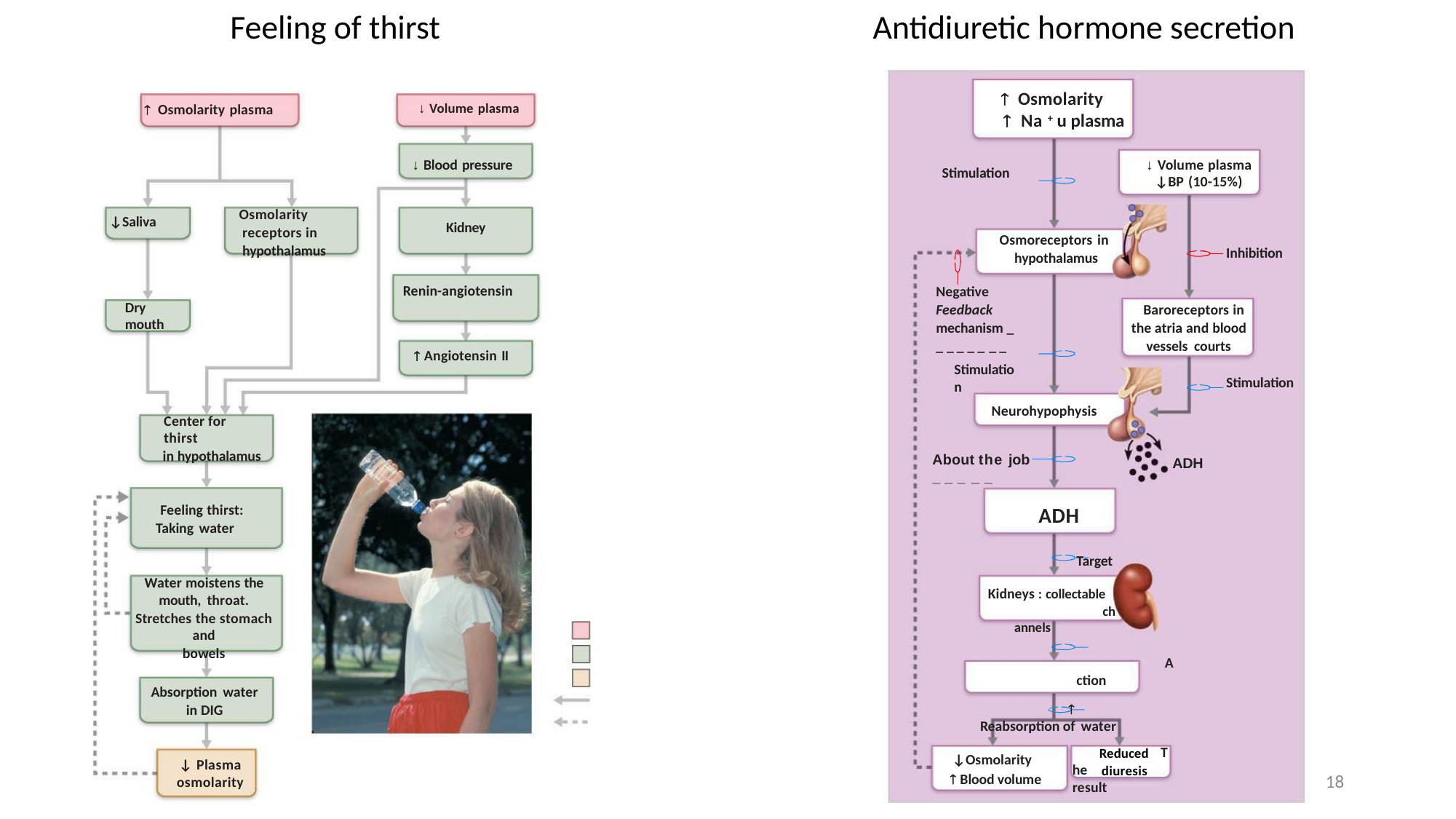

Feeling of thirst
Antidiuretic hormone secretion

↑ Osmolarity
↑ Na + u plasma
↓ Volume plasma
↓BP (10-15%)
Stimulation
Osmoreceptors in
hypothalamus
Inhibition
Negative Feedback mechanism _ _ _ _ _ _ _ _
Stimulation
Baroreceptors in the atria and blood vessels courts
Stimulation
Neurohypophysis
About the job _ _ _ _ _
ADH
ADH
Target Kidneys : collectable
channels

Action
↑ Reabsorption of water
The result
Reduced
diuresis
↓Osmolarity
↑ Blood volume

↓ Volume plasma
↑ Osmolarity plasma
↓ Blood pressure
Osmolarity receptors in hypothalamus
↓Saliva
Kidney
Renin-angiotensin
Dry mouth
↑ Angiotensin II
Center for thirst
in hypothalamus
Feeling thirst:
Taking water
Water moistens the mouth, throat.
Stretches the stomach and
bowels
Absorption water
in DIG
↓ Plasma osmolarity
18